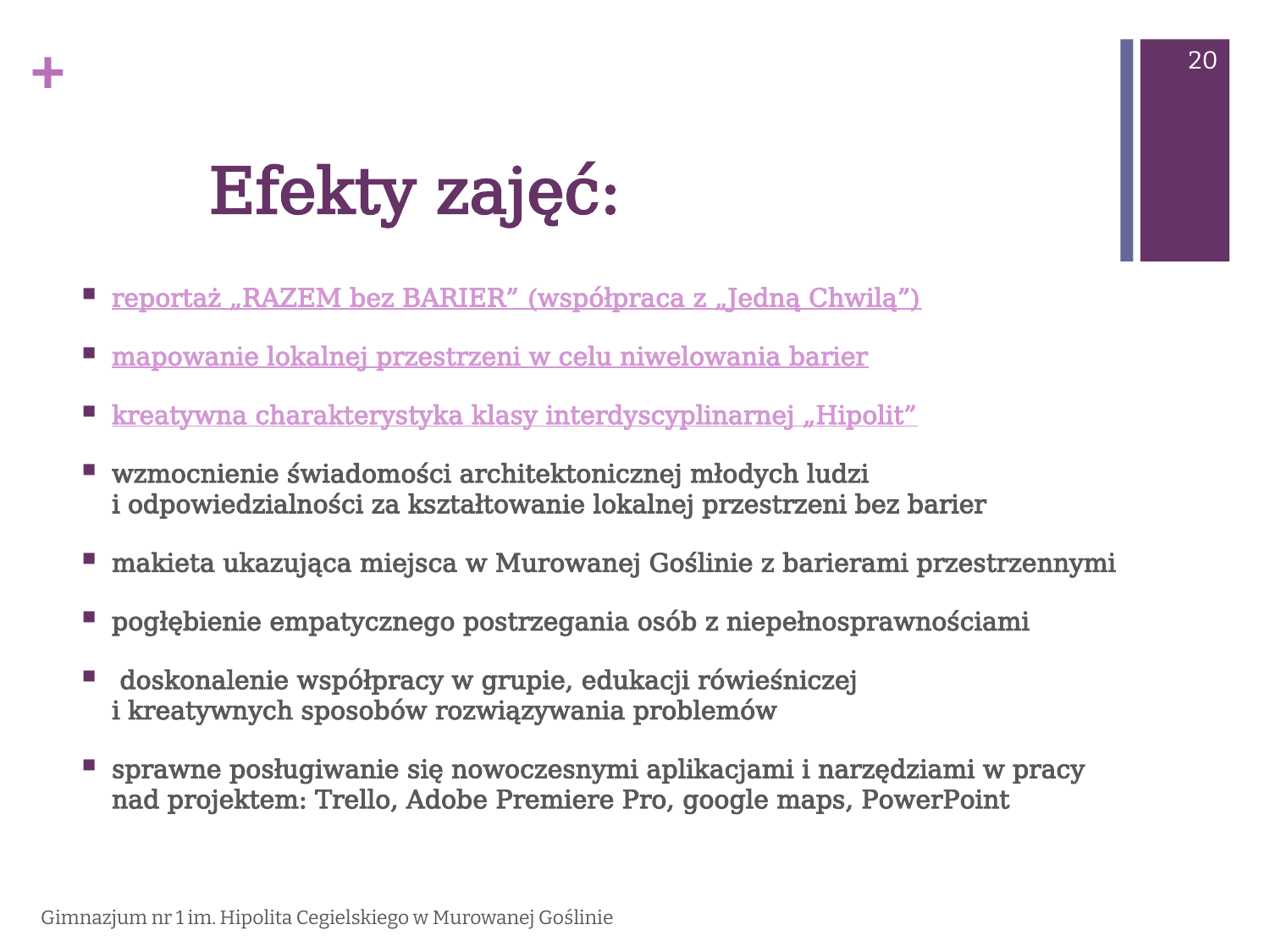

20
# Efekty zajęć:
reportaż „RAZEM bez BARIER” (współpraca z „Jedną Chwilą”)
mapowanie lokalnej przestrzeni w celu niwelowania barier
kreatywna charakterystyka klasy interdyscyplinarnej „Hipolit”
wzmocnienie świadomości architektonicznej młodych ludzi
i odpowiedzialności za kształtowanie lokalnej przestrzeni bez barier
makieta ukazująca miejsca w Murowanej Goślinie z barierami przestrzennymi
pogłębienie empatycznego postrzegania osób z niepełnosprawnościami
 doskonalenie współpracy w grupie, edukacji rówieśniczej
i kreatywnych sposobów rozwiązywania problemów
sprawne posługiwanie się nowoczesnymi aplikacjami i narzędziami w pracy nad projektem: Trello, Adobe Premiere Pro, google maps, PowerPoint

Gimnazjum nr 1 im. Hipolita Cegielskiego w Murowanej Goślinie